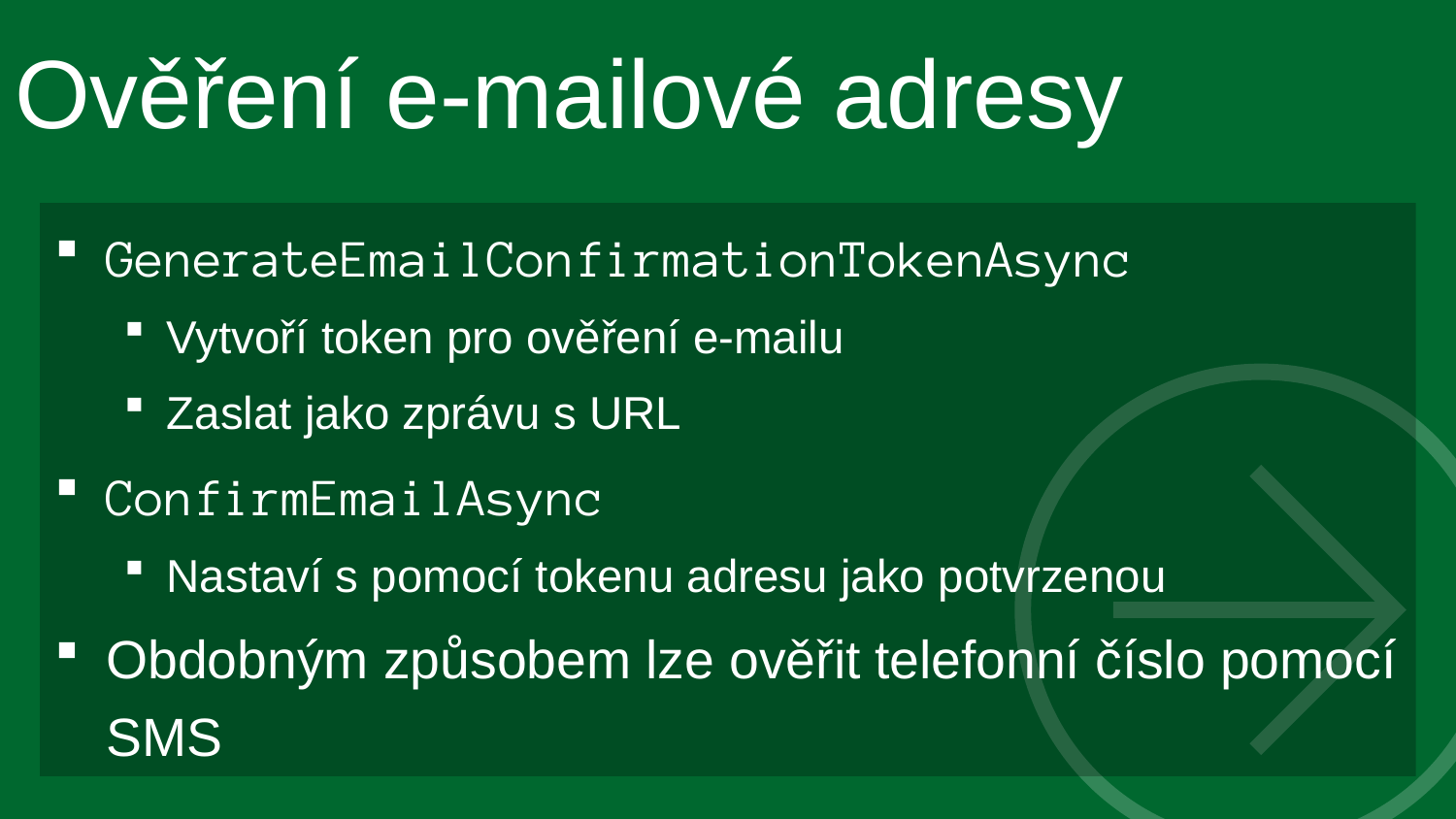

# Ověření e-mailové adresy
GenerateEmailConfirmationTokenAsync
Vytvoří token pro ověření e-mailu
Zaslat jako zprávu s URL
ConfirmEmailAsync
Nastaví s pomocí tokenu adresu jako potvrzenou
Obdobným způsobem lze ověřit telefonní číslo pomocí SMS